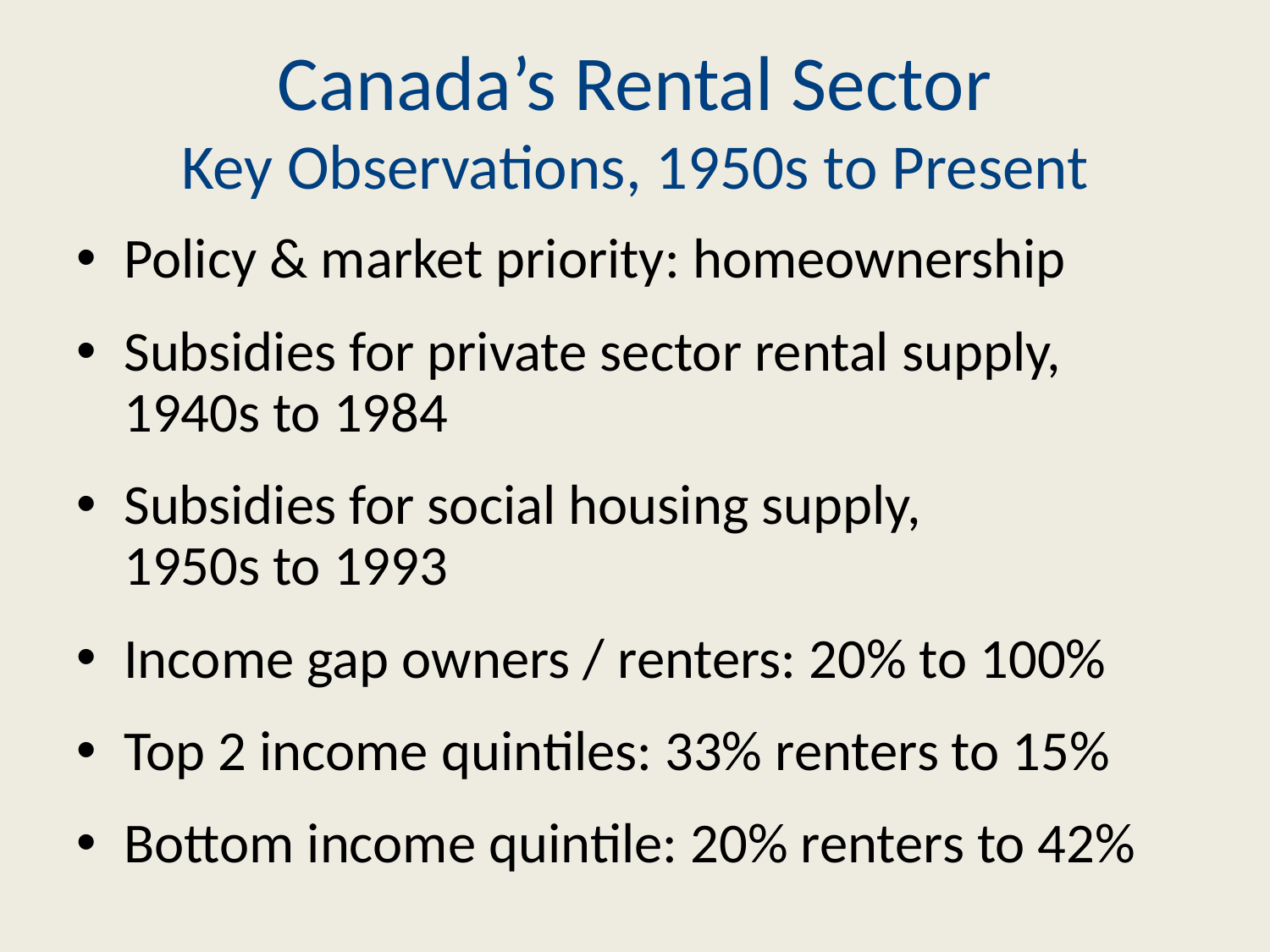

# Canada’s Rental Sector Key Observations, 1950s to Present
Policy & market priority: homeownership
Subsidies for private sector rental supply, 1940s to 1984
Subsidies for social housing supply,           1950s to 1993
Income gap owners / renters: 20% to 100%
Top 2 income quintiles: 33% renters to 15%
Bottom income quintile: 20% renters to 42%